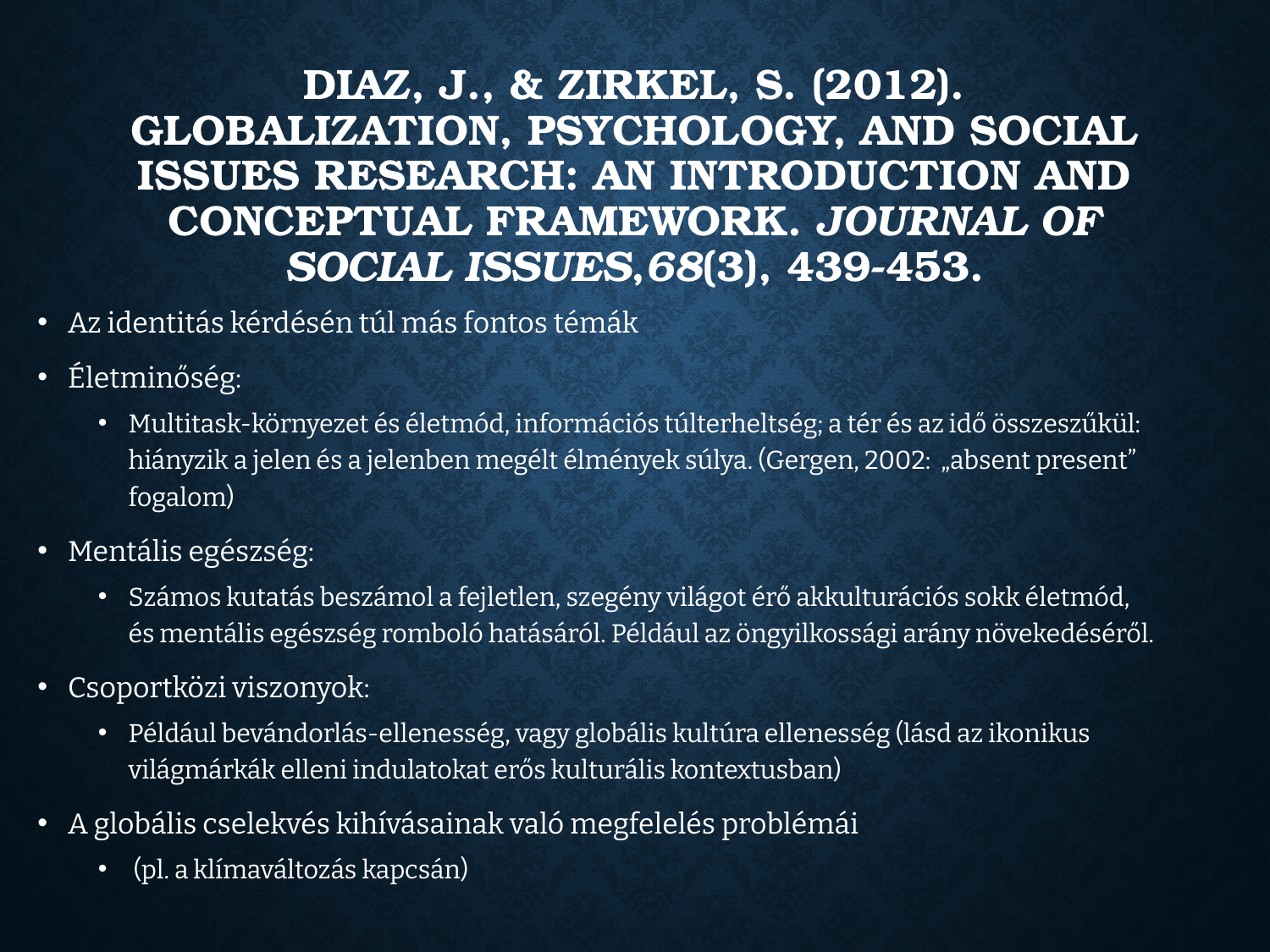

# Diaz, J., & Zirkel, S. (2012). Globalization, psychology, and social issues research: An introduction and conceptual framework. Journal of Social Issues,68(3), 439-453.
Az identitás kérdésén túl más fontos témák
Életminőség:
Multitask-környezet és életmód, információs túlterheltség; a tér és az idő összeszűkül: hiányzik a jelen és a jelenben megélt élmények súlya. (Gergen, 2002:  „absent present” fogalom)
Mentális egészség:
Számos kutatás beszámol a fejletlen, szegény világot érő akkulturációs sokk életmód, és mentális egészség romboló hatásáról. Például az öngyilkossági arány növekedéséről.
Csoportközi viszonyok:
Például bevándorlás-ellenesség, vagy globális kultúra ellenesség (lásd az ikonikus világmárkák elleni indulatokat erős kulturális kontextusban)
A globális cselekvés kihívásainak való megfelelés problémái
 (pl. a klímaváltozás kapcsán)